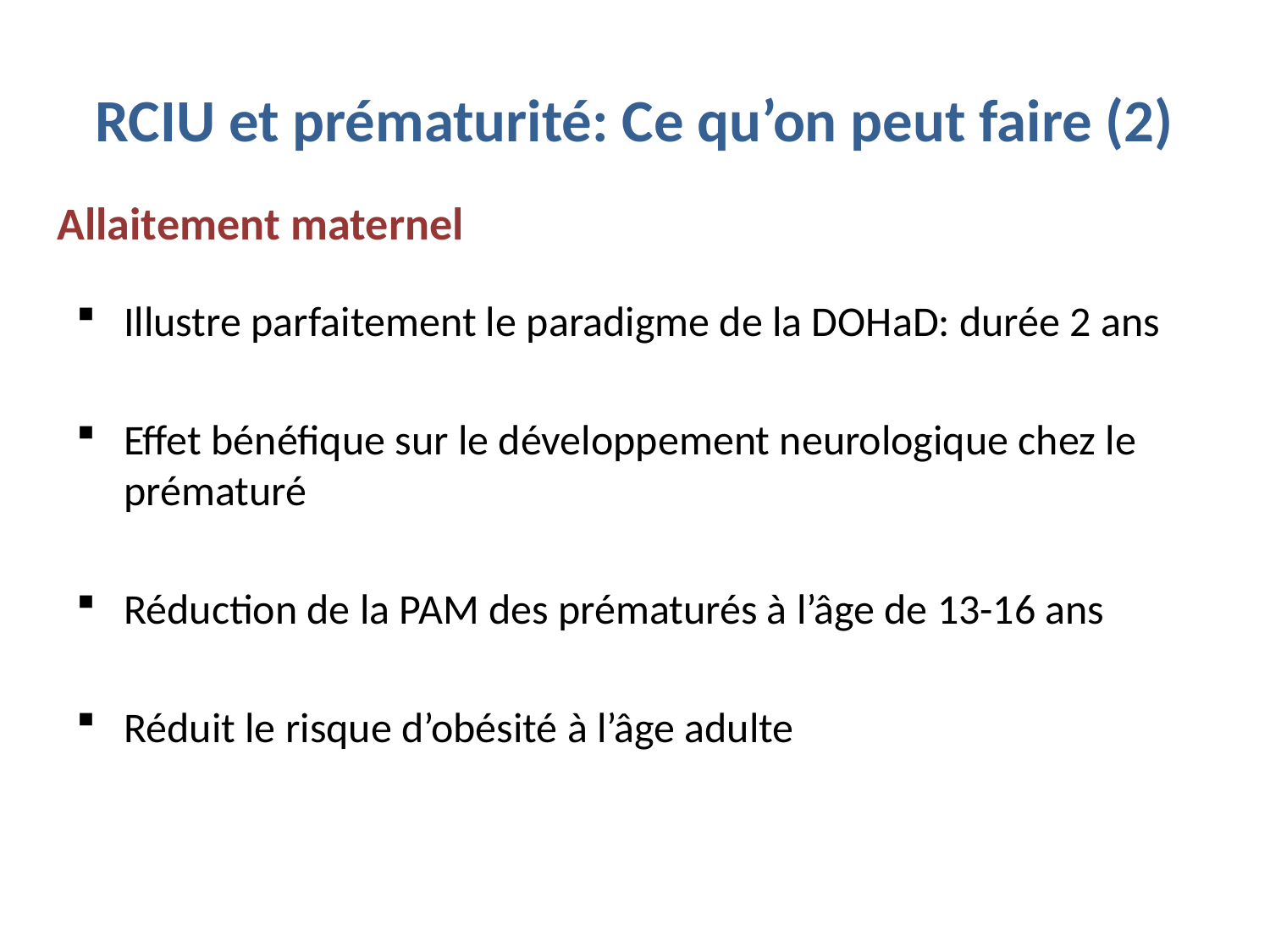

# RCIU et prématurité: Ce qu’on peut faire (2)
Allaitement maternel
Illustre parfaitement le paradigme de la DOHaD: durée 2 ans

Effet bénéfique sur le développement neurologique chez le prématuré

Réduction de la PAM des prématurés à l’âge de 13-16 ans

Réduit le risque d’obésité à l’âge adulte